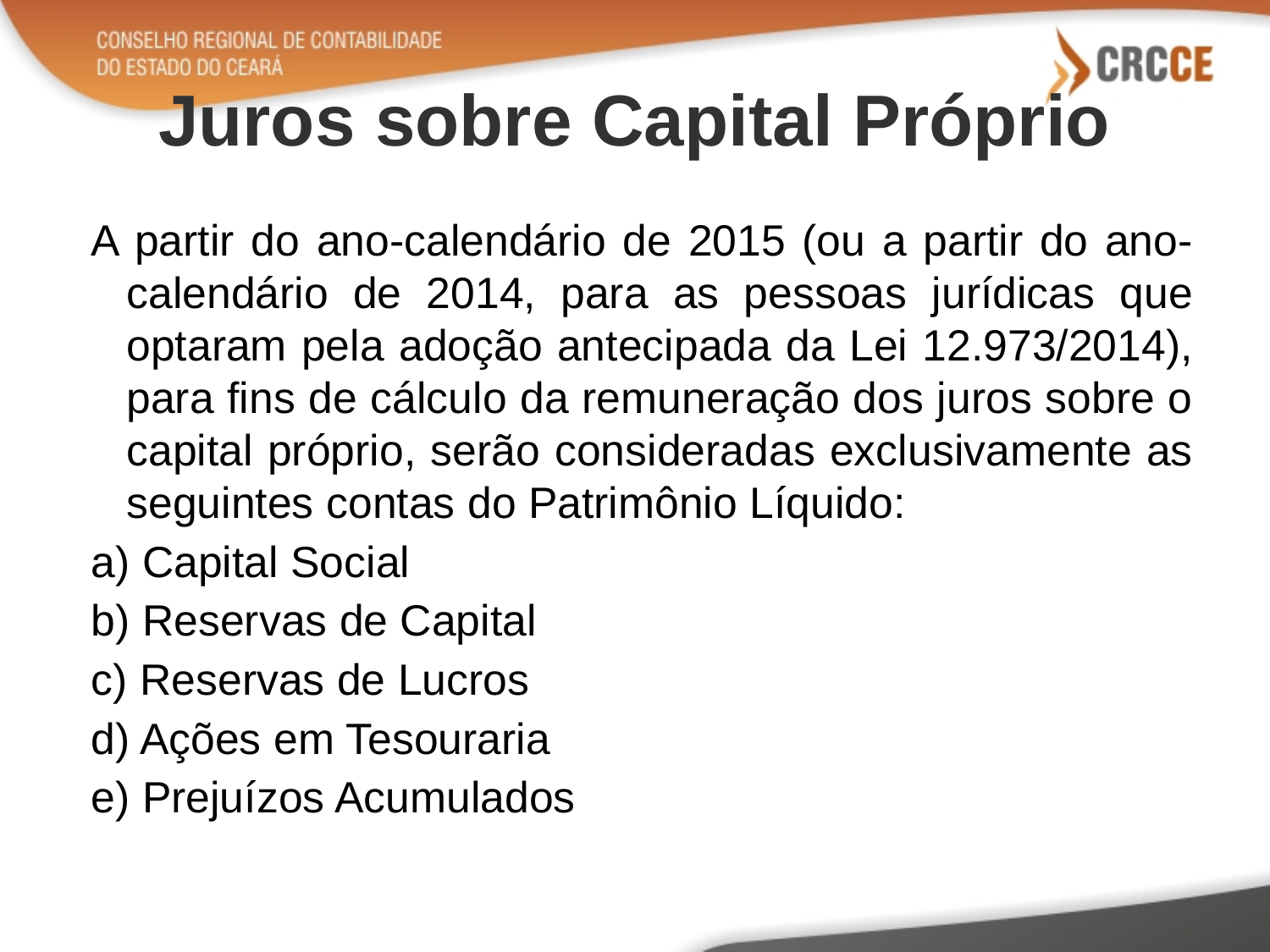

# Juros sobre Capital Próprio
A partir do ano-calendário de 2015 (ou a partir do ano-calendário de 2014, para as pessoas jurídicas que optaram pela adoção antecipada da Lei 12.973/2014), para fins de cálculo da remuneração dos juros sobre o capital próprio, serão consideradas exclusivamente as seguintes contas do Patrimônio Líquido:
a) Capital Social
b) Reservas de Capital
c) Reservas de Lucros
d) Ações em Tesouraria
e) Prejuízos Acumulados